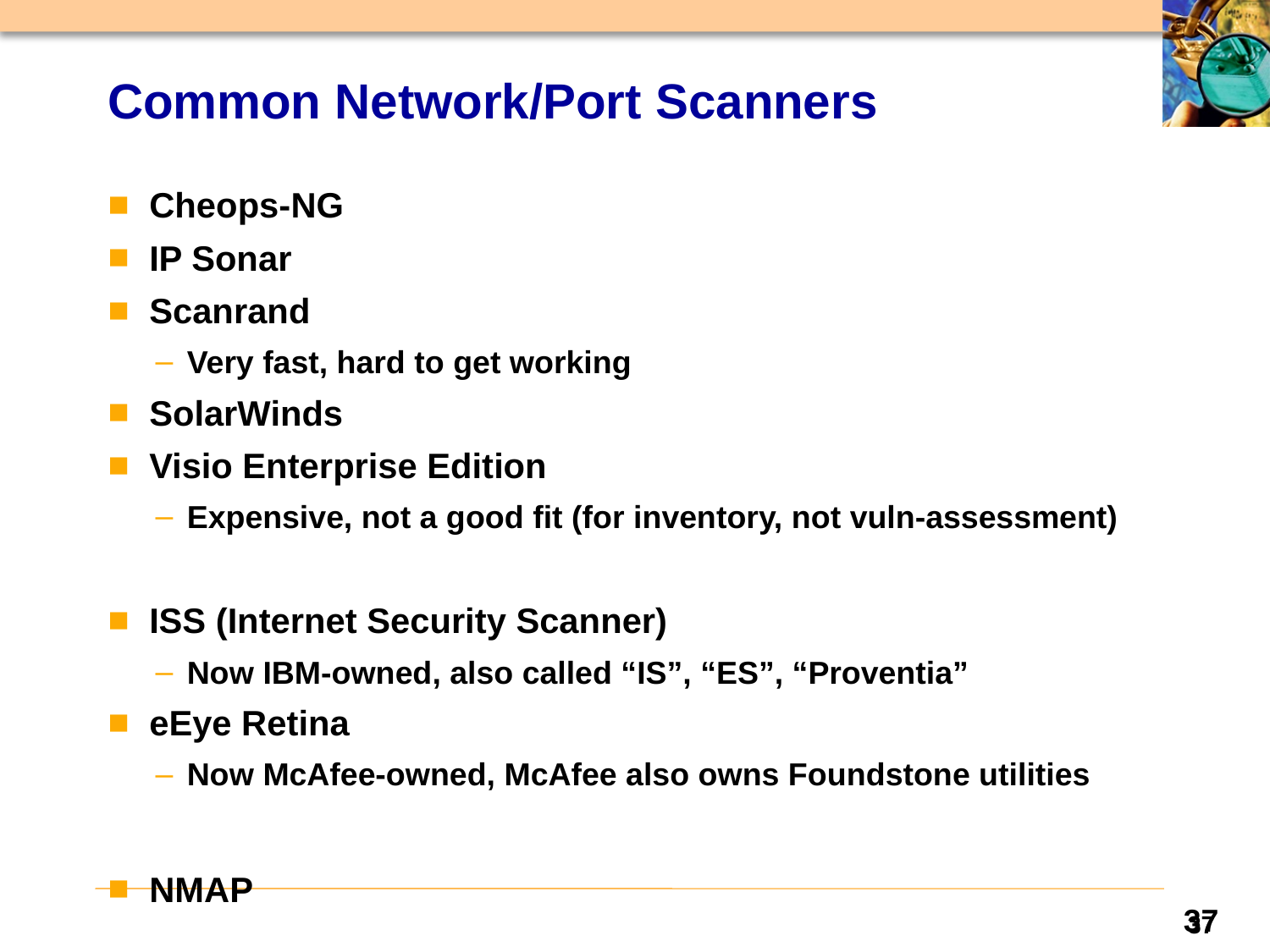

# Common Network/Port Scanners
 Cheops-NG
 IP Sonar
 Scanrand
Very fast, hard to get working
 SolarWinds
 Visio Enterprise Edition
Expensive, not a good fit (for inventory, not vuln-assessment)

 ISS (Internet Security Scanner)
Now IBM-owned, also called “IS”, “ES”, “Proventia”
 eEye Retina
Now McAfee-owned, McAfee also owns Foundstone utilities

 NMAP
37